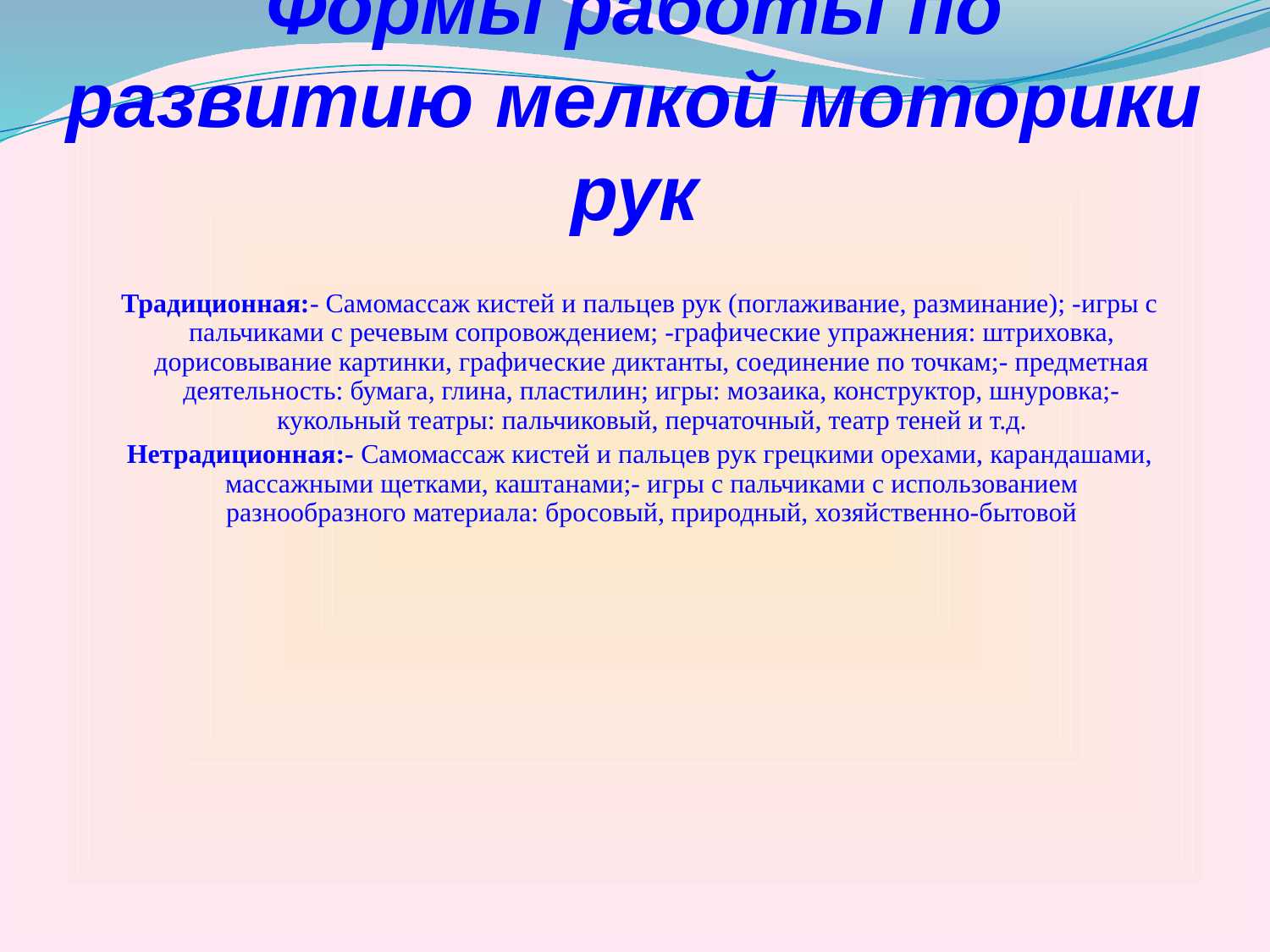

# Формы работы по развитию мелкой моторики рук

Традиционная:- Самомассаж кистей и пальцев рук (поглаживание, разминание); -игры с пальчиками с речевым сопровождением; -графические упражнения: штриховка, дорисовывание картинки, графические диктанты, соединение по точкам;- предметная деятельность: бумага, глина, пластилин; игры: мозаика, конструктор, шнуровка;- кукольный театры: пальчиковый, перчаточный, театр теней и т.д.
Нетрадиционная:- Самомассаж кистей и пальцев рук грецкими орехами, карандашами, массажными щетками, каштанами;- игры с пальчиками с использованием разнообразного материала: бросовый, природный, хозяйственно-бытовой